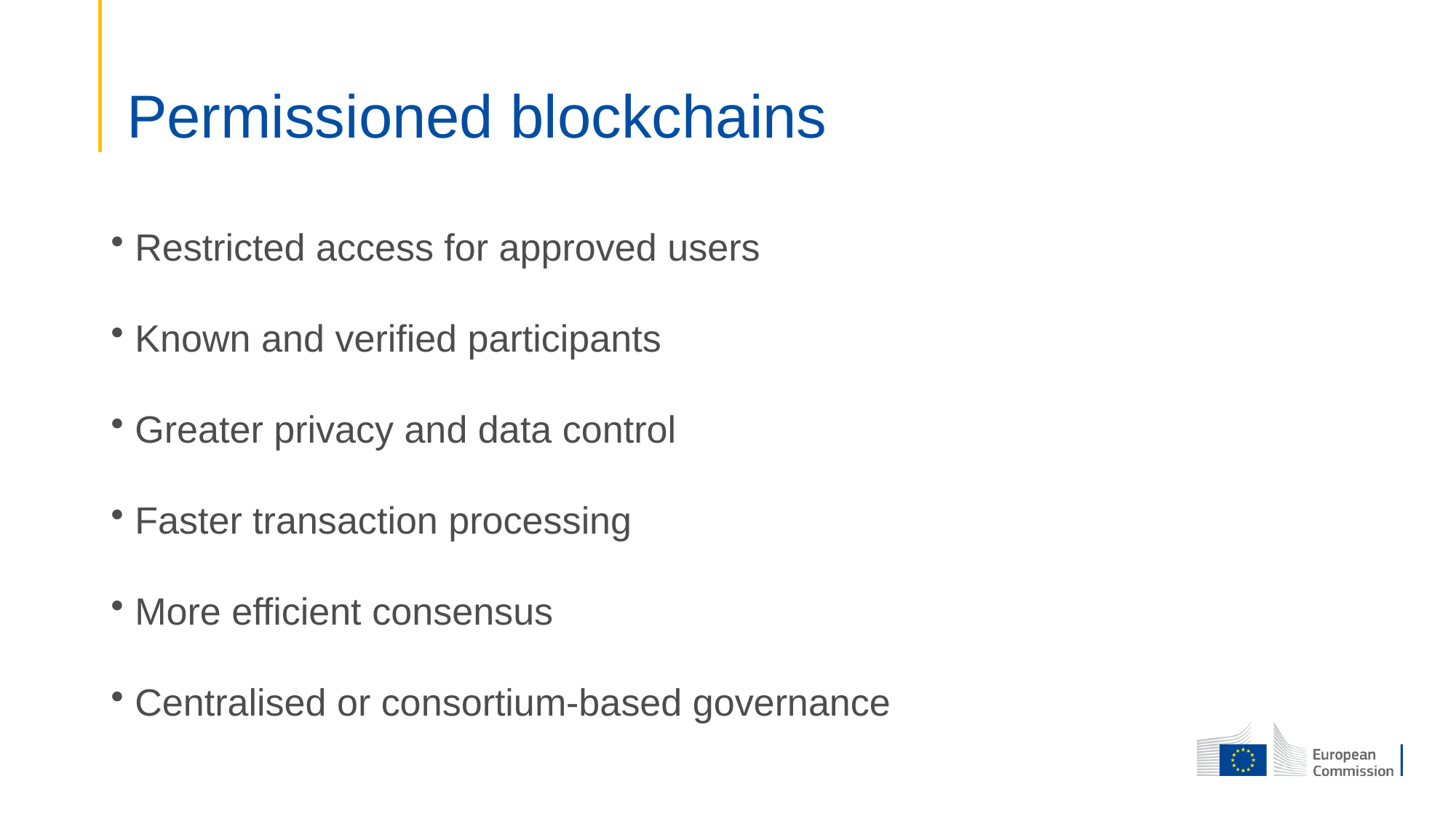

# Permissioned blockchains
 Restricted access for approved users

 Known and verified participants

 Greater privacy and data control

 Faster transaction processing

 More efficient consensus

 Centralised or consortium-based governance